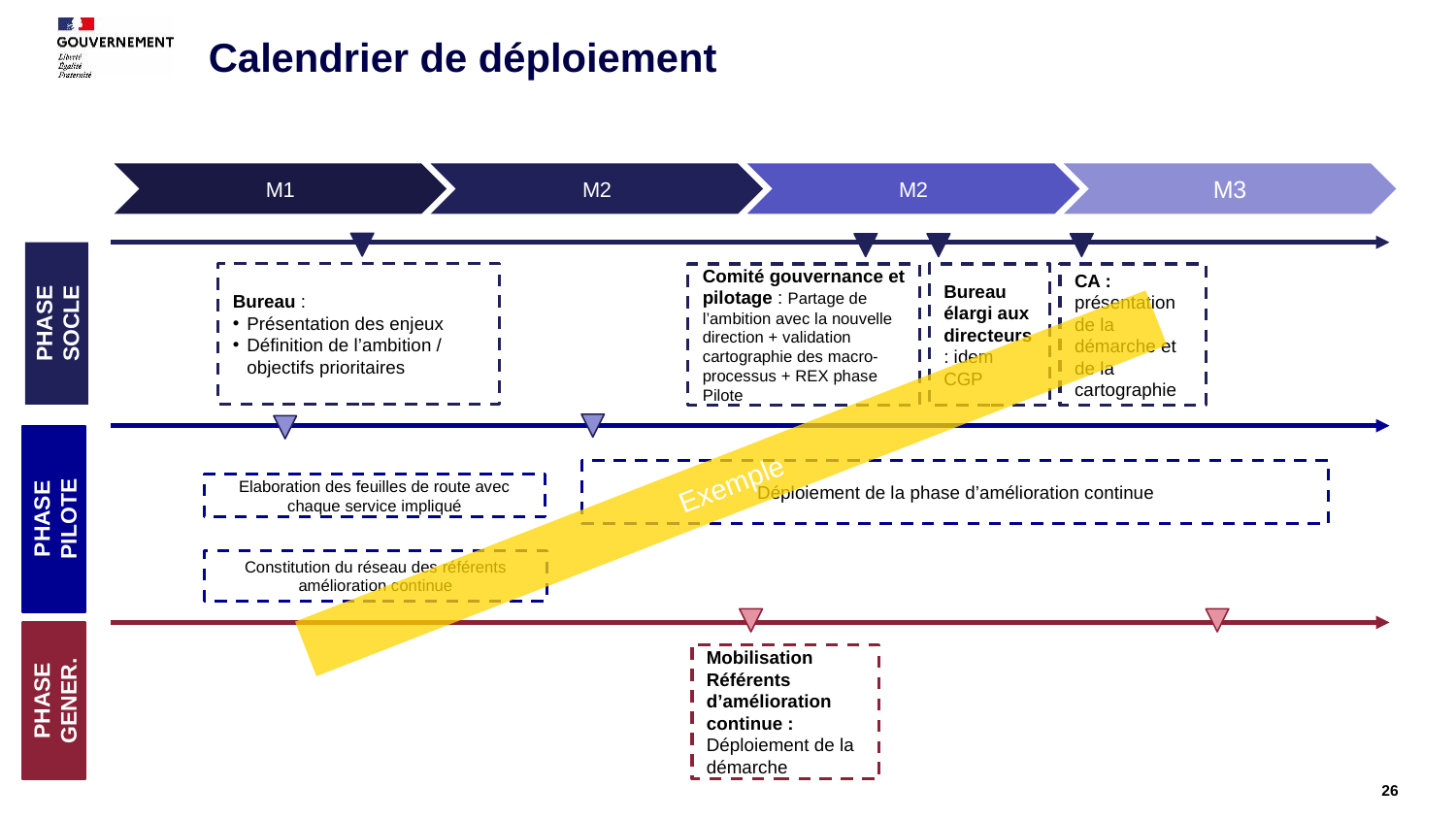

Calendrier de déploiement

M1
M2
M2
M3

Bureau :
Présentation des enjeux
Définition de l’ambition / objectifs prioritaires
Comité gouvernance et pilotage : Partage de l’ambition avec la nouvelle direction + validation cartographie des macro-processus + REX phase Pilote
Bureau élargi aux directeurs : idem CGP
CA : présentation de la démarche et de la cartographie
PHASE SOCLE

Exemple
Déploiement de la phase d’amélioration continue
Elaboration des feuilles de route avec chaque service impliqué
PHASE PILOTE
Constitution du réseau des référents amélioration continue

Mobilisation Référents d’amélioration continue : Déploiement de la démarche
PHASE GENER.